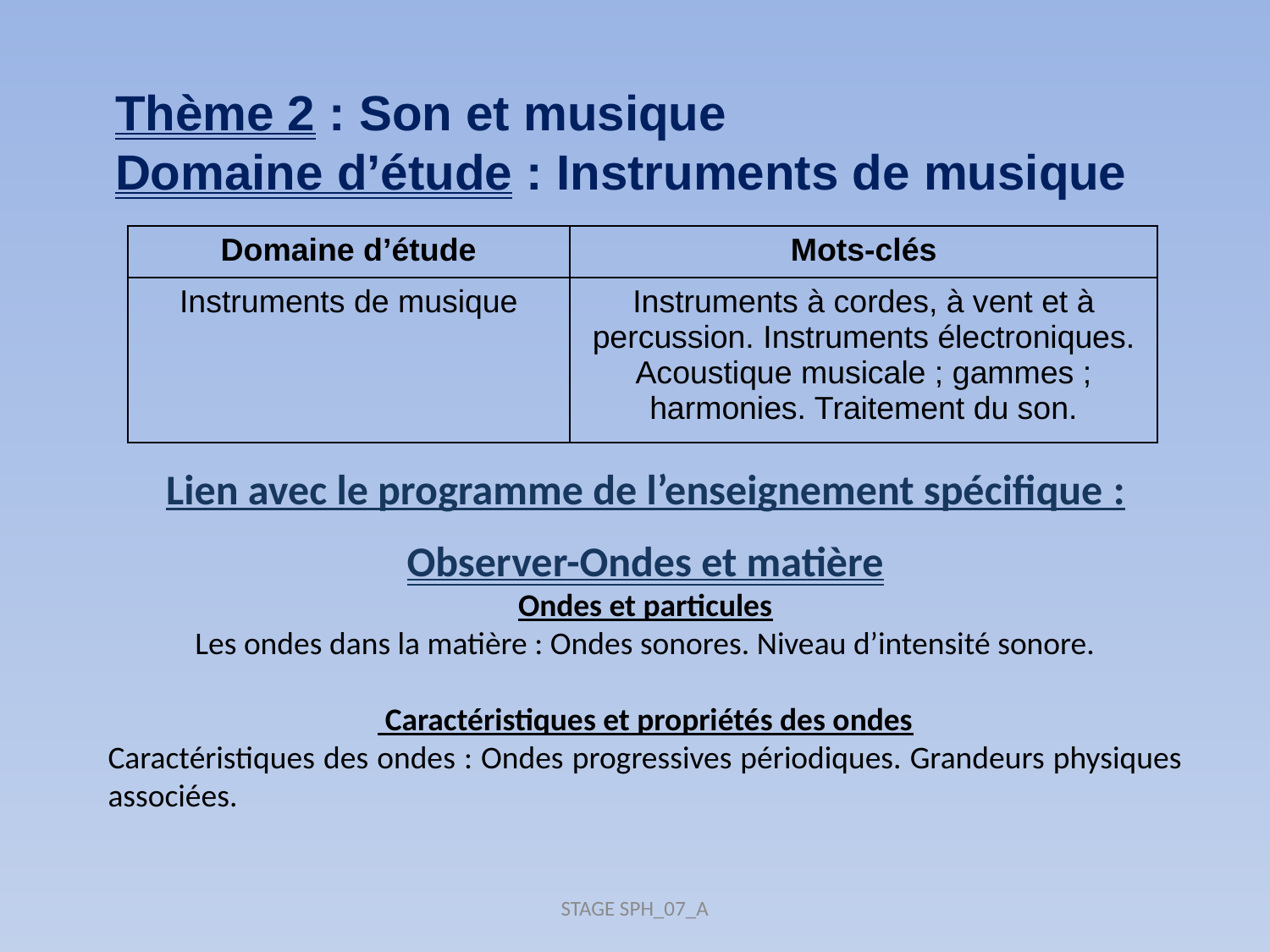

Thème 2 : Son et musique
Domaine d’étude : Instruments de musique
| Domaine d’étude | Mots-clés |
| --- | --- |
| Instruments de musique | Instruments à cordes, à vent et à percussion. Instruments électroniques. Acoustique musicale ; gammes ; harmonies. Traitement du son. |
Lien avec le programme de l’enseignement spécifique :

Observer-Ondes et matière
Ondes et particules
Les ondes dans la matière : Ondes sonores. Niveau d’intensité sonore.

 Caractéristiques et propriétés des ondes
Caractéristiques des ondes : Ondes progressives périodiques. Grandeurs physiques associées.
STAGE SPH_07_A